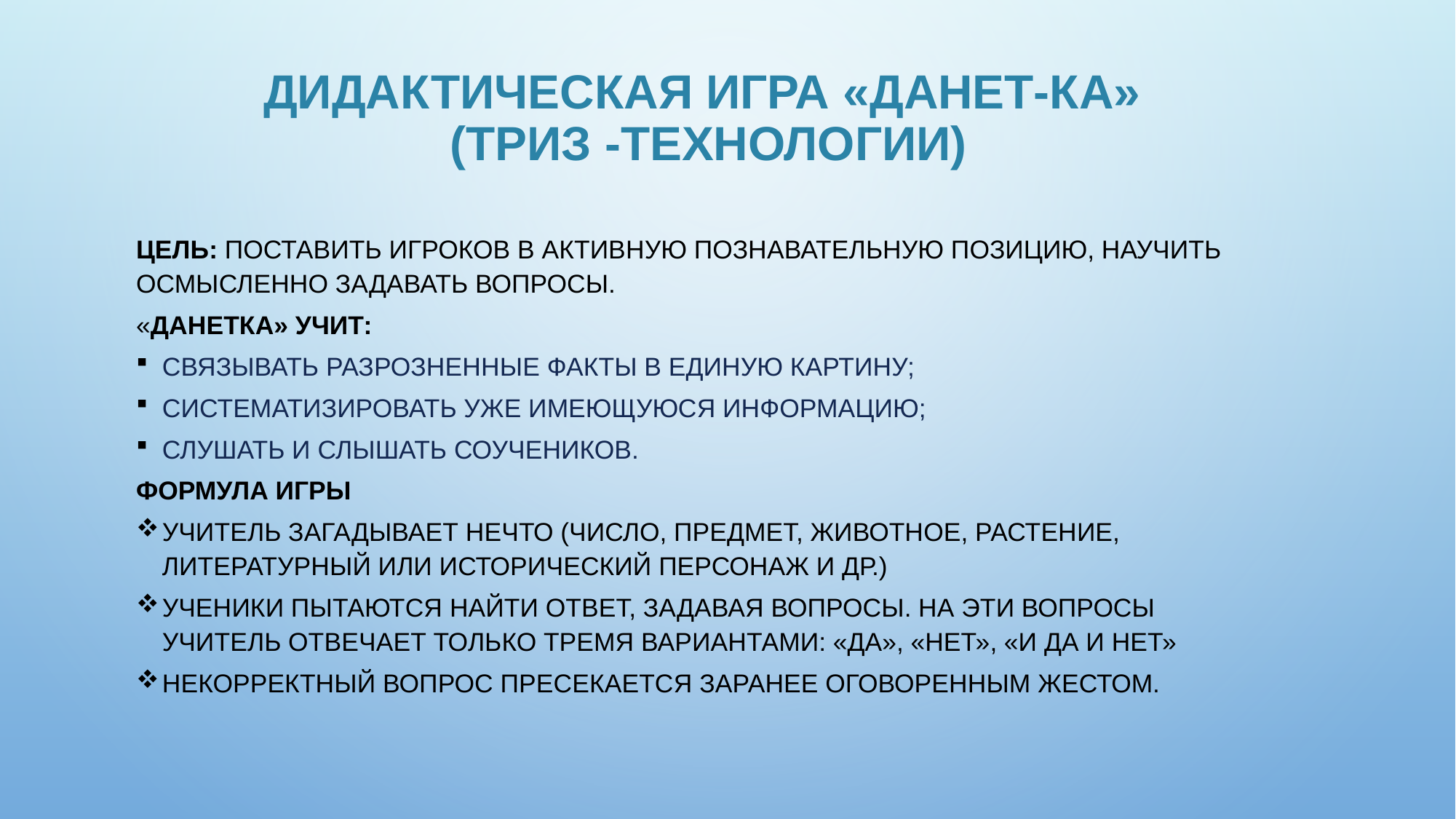

# Дидактическая игра «Данет-ка» (ТРИЗ -технологии)
Цель: поставить игроков в активную познавательную позицию, научить осмысленно задавать вопросы.
«Данетка» учит:
связывать разрозненные факты в единую картину;
систематизировать уже имеющуюся информацию;
слушать и слышать соучеников.
Формула игры
Учитель загадывает нечто (число, предмет, животное, растение, литературный или исторический персонаж и др.)
Ученики пытаются найти ответ, задавая вопросы. На эти вопросы учитель отвечает только тремя вариантами: «Да», «Нет», «И да и нет»
Некорректный вопрос пресекается заранее оговоренным жестом.